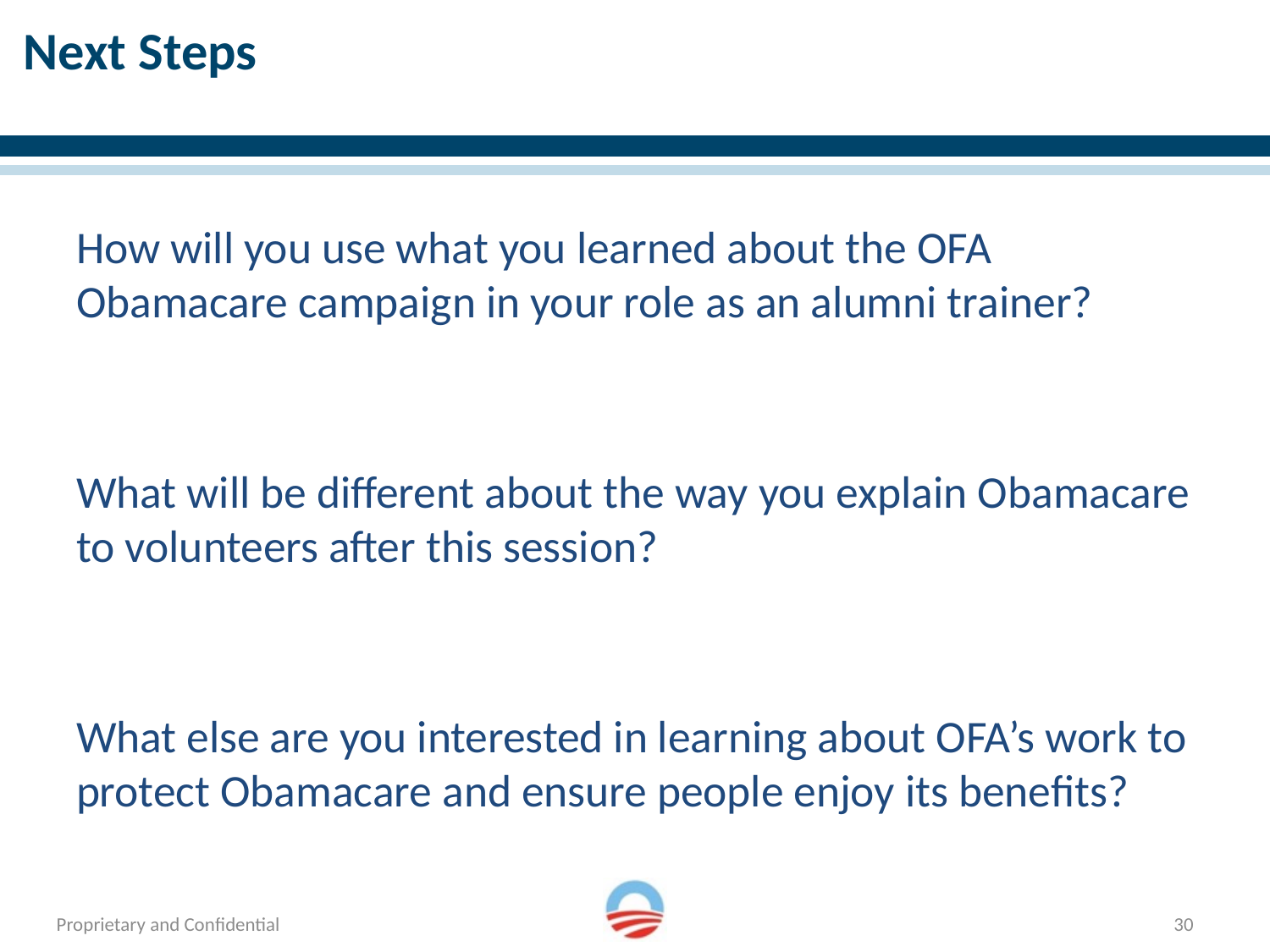

# Next Steps
How will you use what you learned about the OFA Obamacare campaign in your role as an alumni trainer?

What will be different about the way you explain Obamacare to volunteers after this session?

What else are you interested in learning about OFA’s work to protect Obamacare and ensure people enjoy its benefits?

30